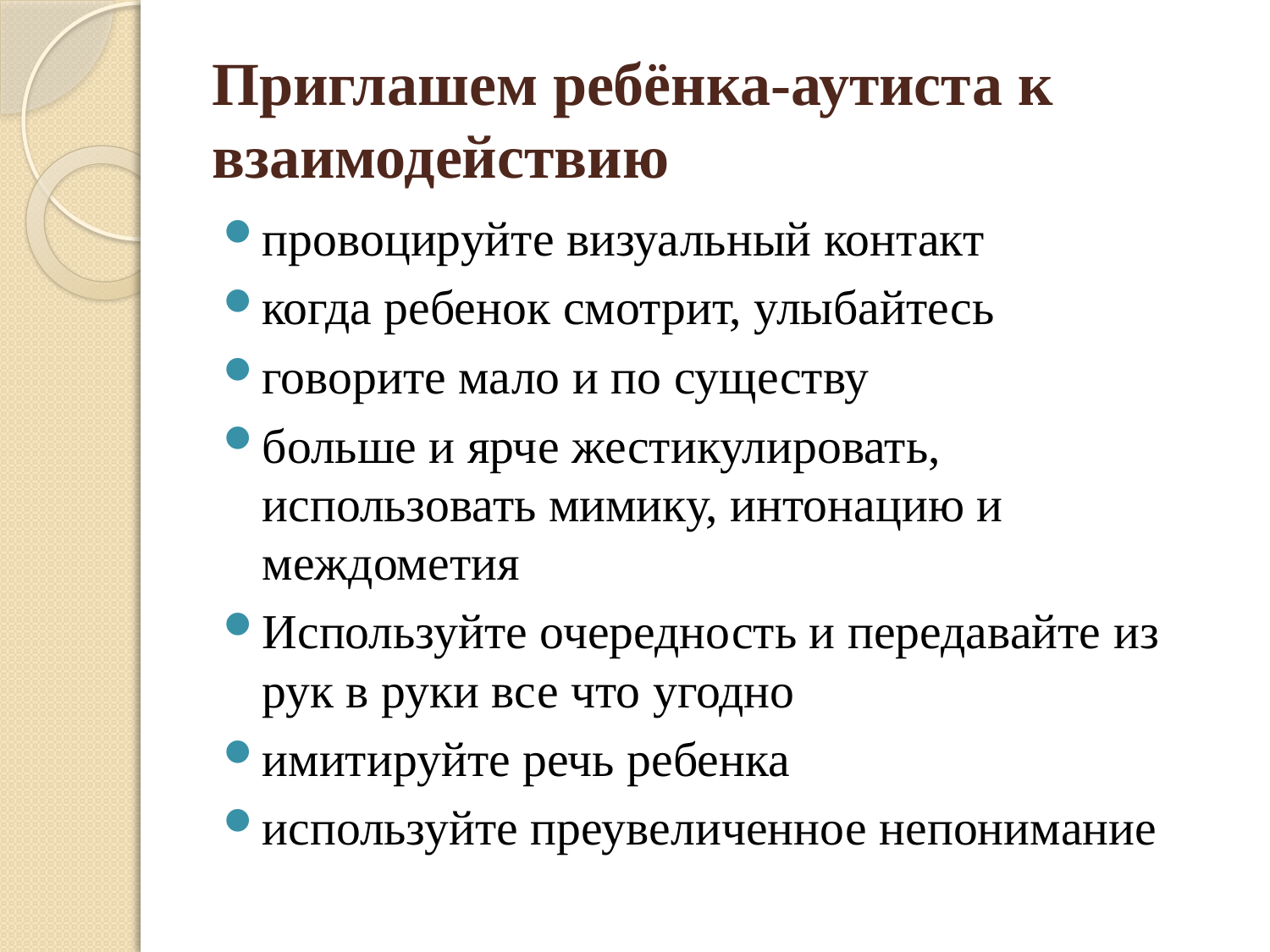

# Приглашем ребёнка-аутиста к взаимодействию
провоцируйте визуальный контакт
когда ребенок смотрит, улыбайтесь
говорите мало и по существу
больше и ярче жестикулировать, использовать мимику, интонацию и междометия
Используйте очередность и передавайте из рук в руки все что угодно
имитируйте речь ребенка
используйте преувеличенное непонимание